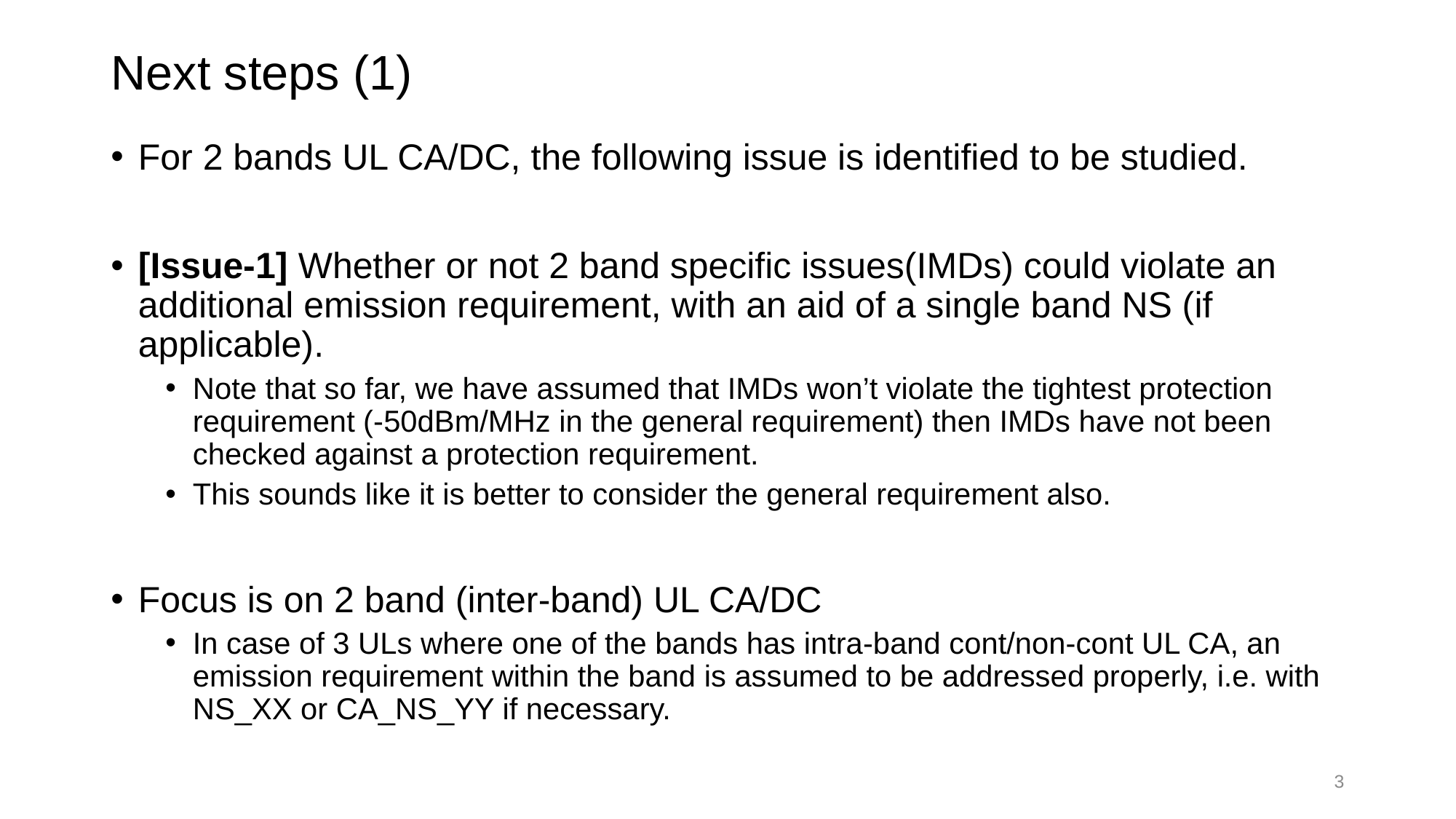

# Next steps (1)
For 2 bands UL CA/DC, the following issue is identified to be studied.

[Issue-1] Whether or not 2 band specific issues(IMDs) could violate an additional emission requirement, with an aid of a single band NS (if applicable).
Note that so far, we have assumed that IMDs won’t violate the tightest protection requirement (-50dBm/MHz in the general requirement) then IMDs have not been checked against a protection requirement.
This sounds like it is better to consider the general requirement also.

Focus is on 2 band (inter-band) UL CA/DC
In case of 3 ULs where one of the bands has intra-band cont/non-cont UL CA, an emission requirement within the band is assumed to be addressed properly, i.e. with NS_XX or CA_NS_YY if necessary.

3